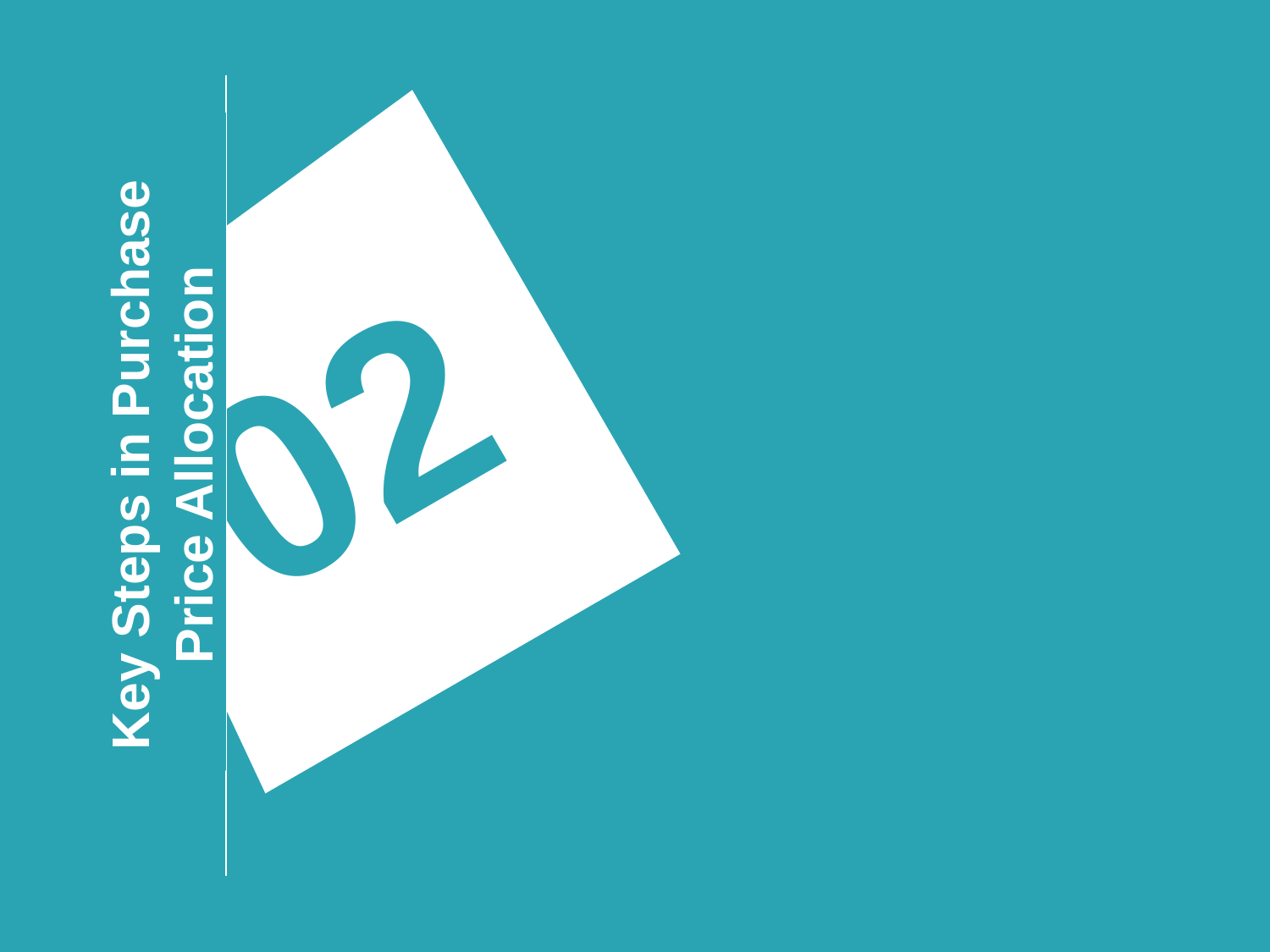

02

Key Steps in Purchase Price Allocation
Internal Audit Report FY 2017-18
Privileged & Confidential
8